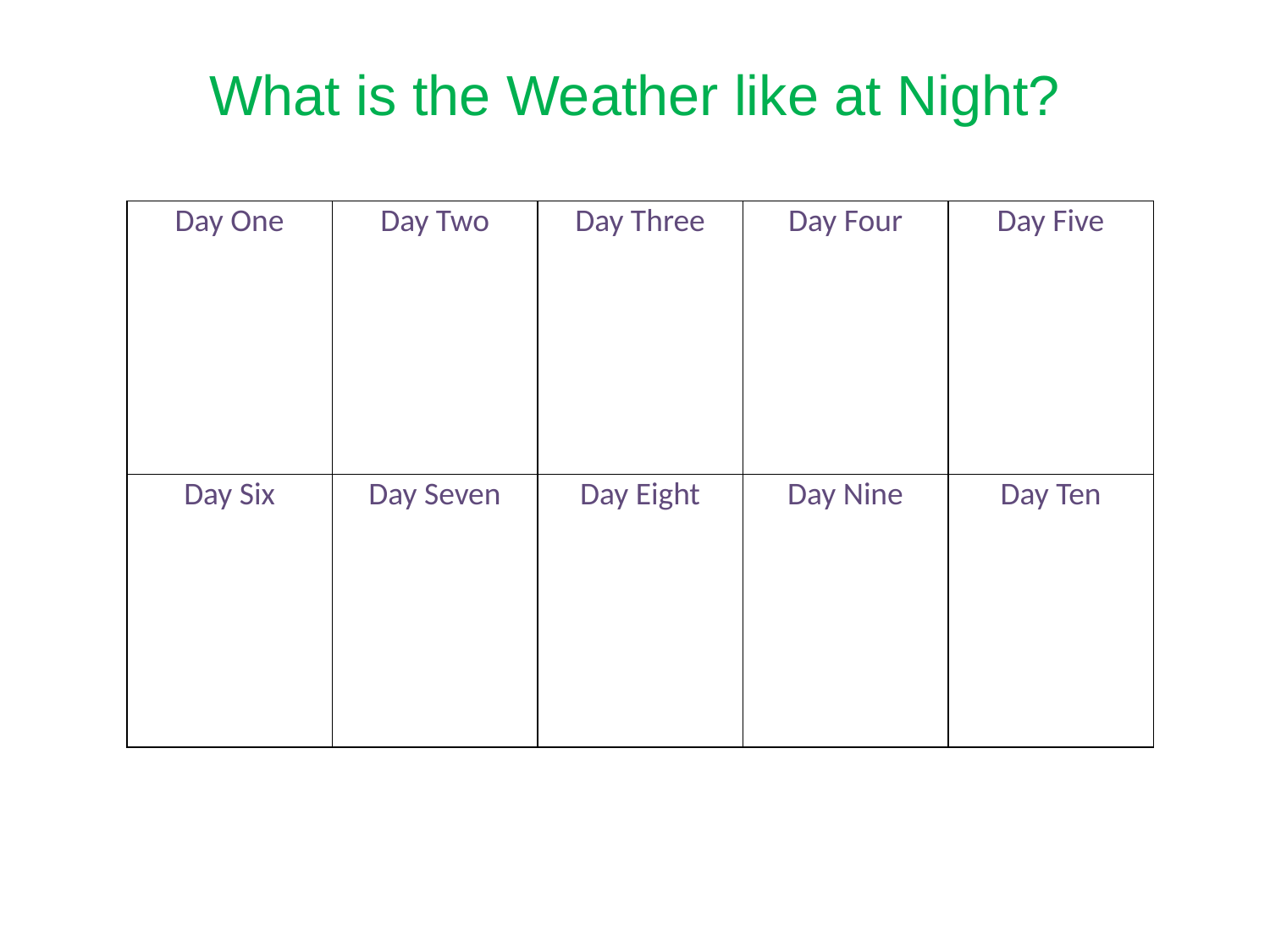

What is the Weather like at Night?
| Day One | Day Two | Day Three | Day Four | Day Five |
| --- | --- | --- | --- | --- |
| Day Six | Day Seven | Day Eight | Day Nine | Day Ten |